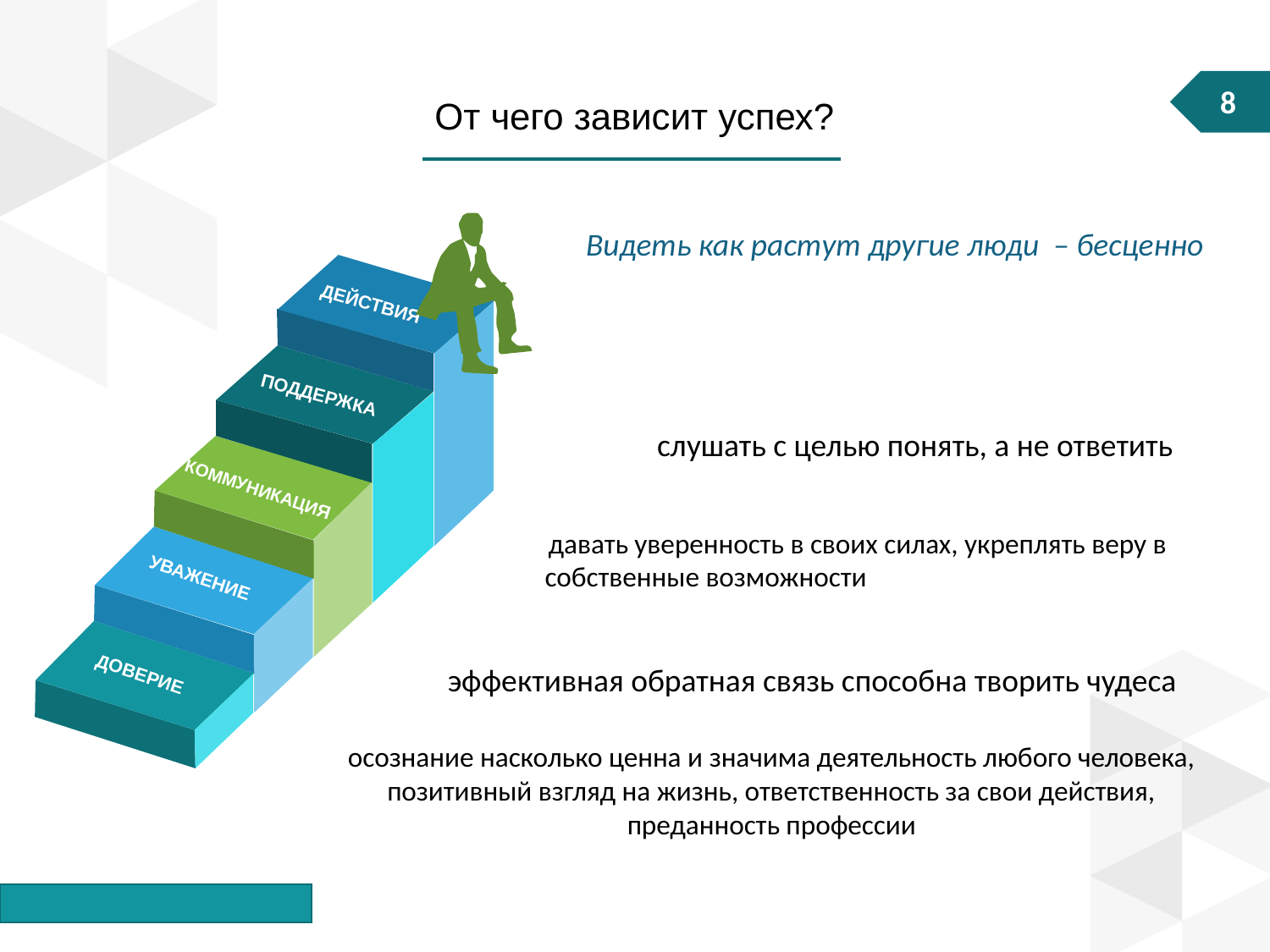

8
От чего зависит успех?

Видеть как растут другие люди  – бесценно

ДЕЙСТВИЯ

ПОДДЕРЖКА

слушать с целью понять, а не ответить

КОММУНИКАЦИЯ

 давать уверенность в своих силах, укреплять веру в собственные возможности

УВАЖЕНИЕ

  ДОВЕРИЕ

эффективная обратная связь способна творить чудеса
осознание насколько ценна и значима деятельность любого человека, позитивный взгляд на жизнь, ответственность за свои действия, преданность профессии